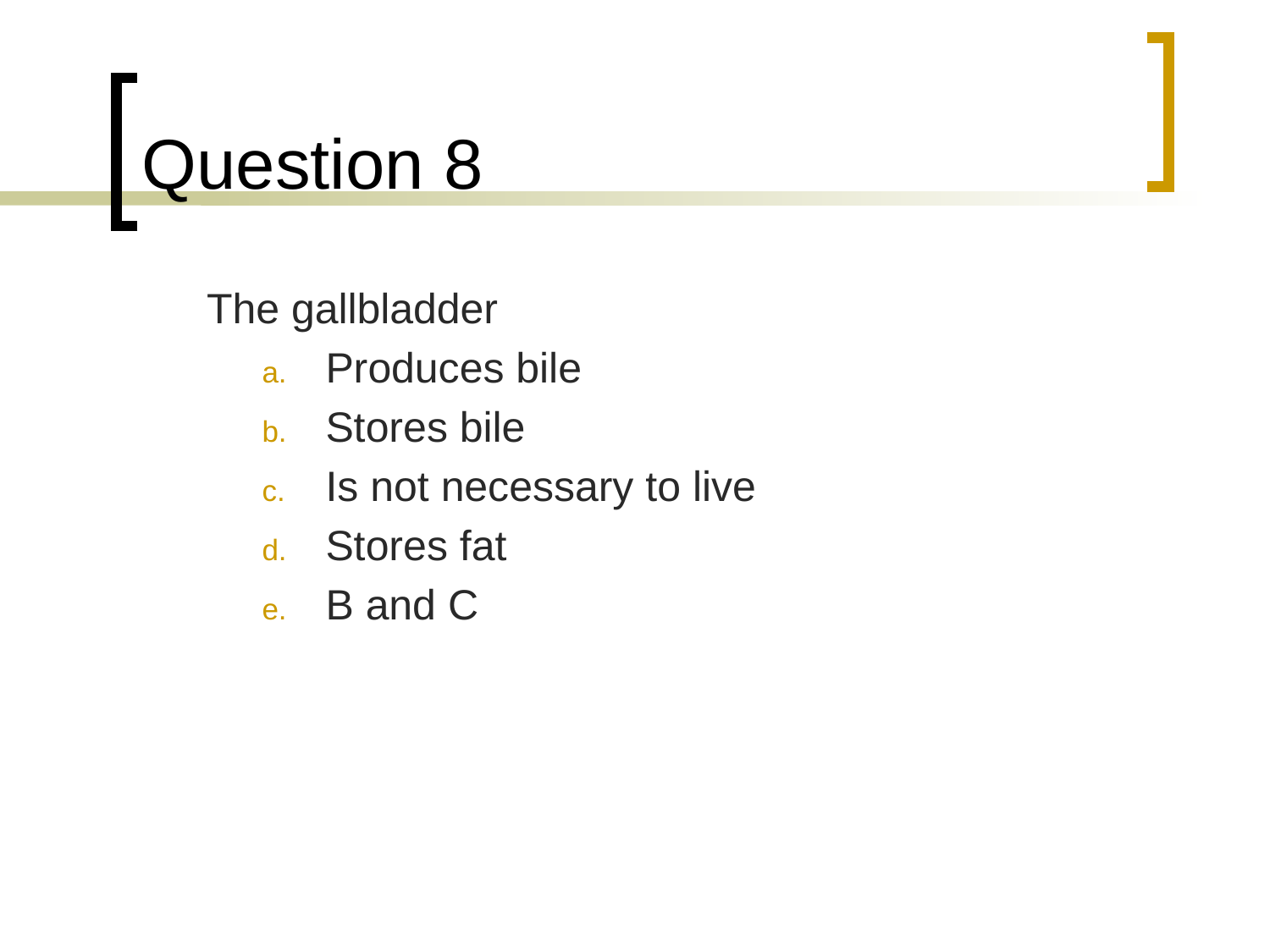

# Question 8
	The gallbladder
Produces bile
Stores bile
Is not necessary to live
Stores fat
B and C